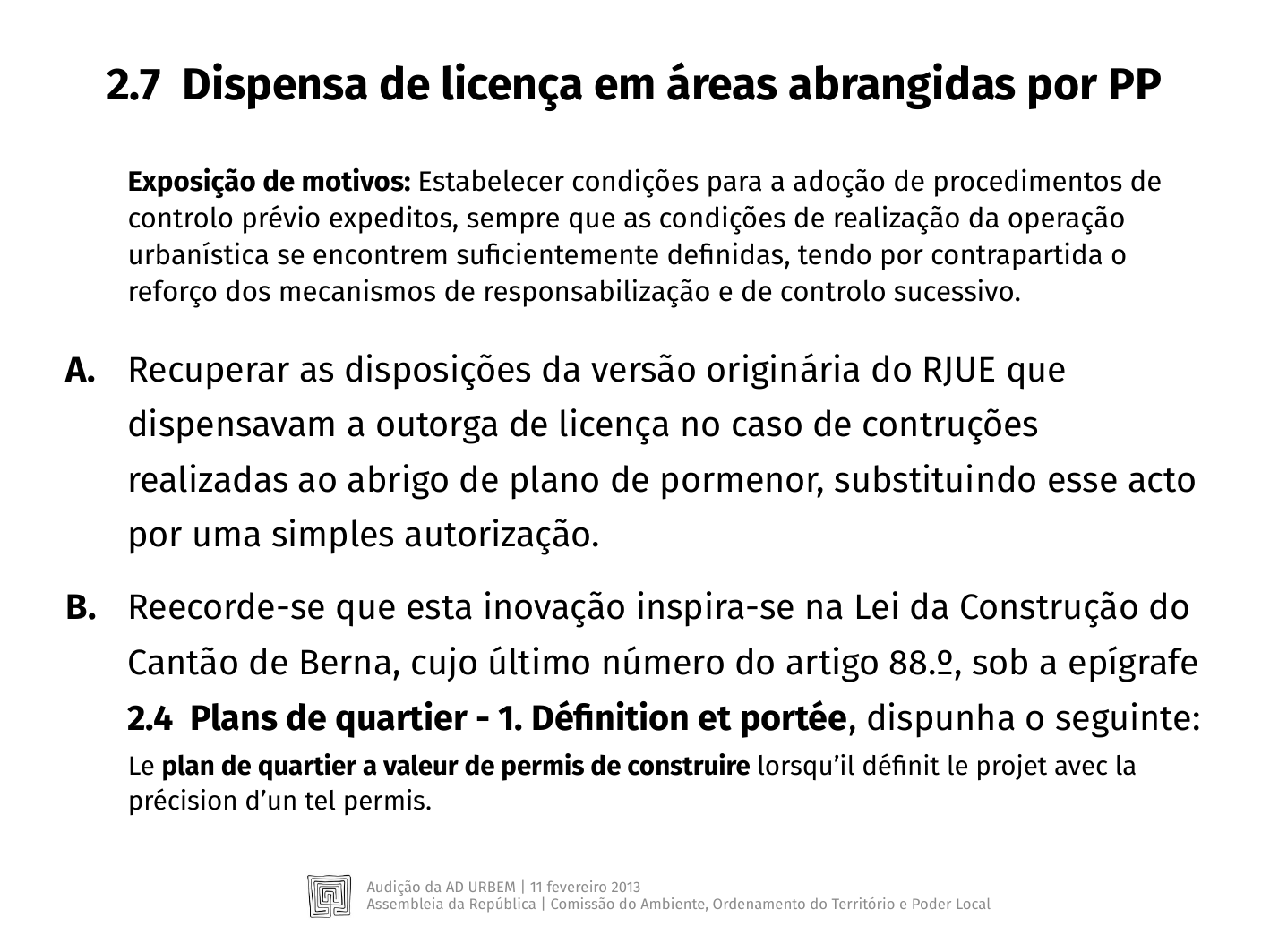

# 2.7  Dispensa de licença em áreas abrangidas por PP
Exposição de motivos: Estabelecer condições para a adoção de procedimentos de controlo prévio expeditos, sempre que as condições de realização da operação urbanística se encontrem suficientemente definidas, tendo por contrapartida o reforço dos mecanismos de responsabilização e de controlo sucessivo.
A.	Recuperar as disposições da versão originária do RJUE que dispensavam a outorga de licença no caso de contruções realizadas ao abrigo de plano de pormenor, substituindo esse acto por uma simples autorização.
B.	Reecorde-se que esta inovação inspira-se na Lei da Construção do Cantão de Berna, cujo último número do artigo 88.º, sob a epígrafe 2.4  Plans de quartier - 1. Définition et portée, dispunha o seguinte:
Le plan de quartier a valeur de permis de construire lorsqu’il définit le projet avec la précision d’un tel permis.
Audição da Ad Urbem | 11 fevereiro 2013
Assembleia da República | Comissão do Ambiente, Ordenamento do Território e Poder Local